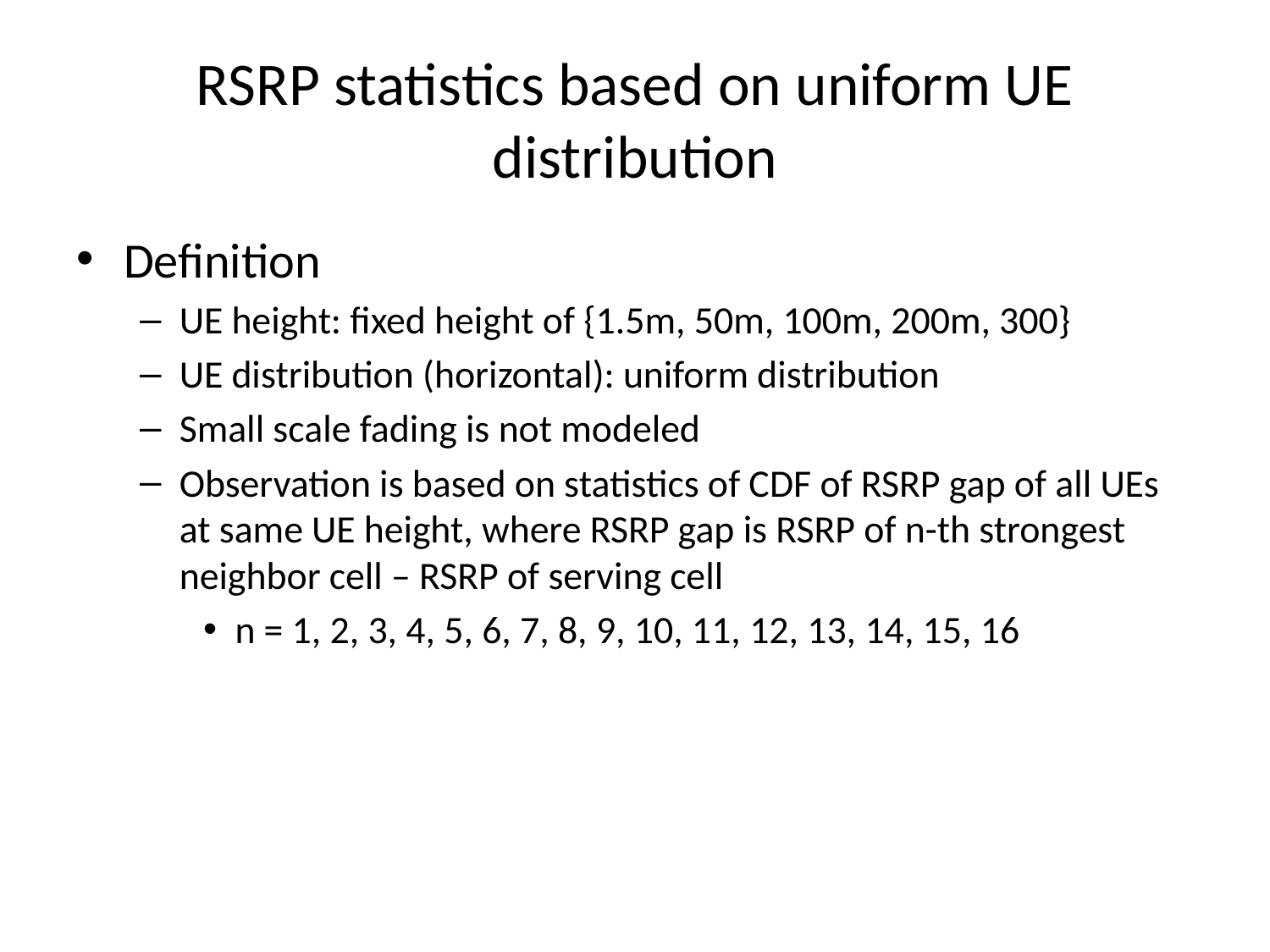

# RSRP statistics based on uniform UE distribution
Definition
UE height: fixed height of {1.5m, 50m, 100m, 200m, 300}
UE distribution (horizontal): uniform distribution
Small scale fading is not modeled
Observation is based on statistics of CDF of RSRP gap of all UEs at same UE height, where RSRP gap is RSRP of n-th strongest neighbor cell – RSRP of serving cell
n = 1, 2, 3, 4, 5, 6, 7, 8, 9, 10, 11, 12, 13, 14, 15, 16